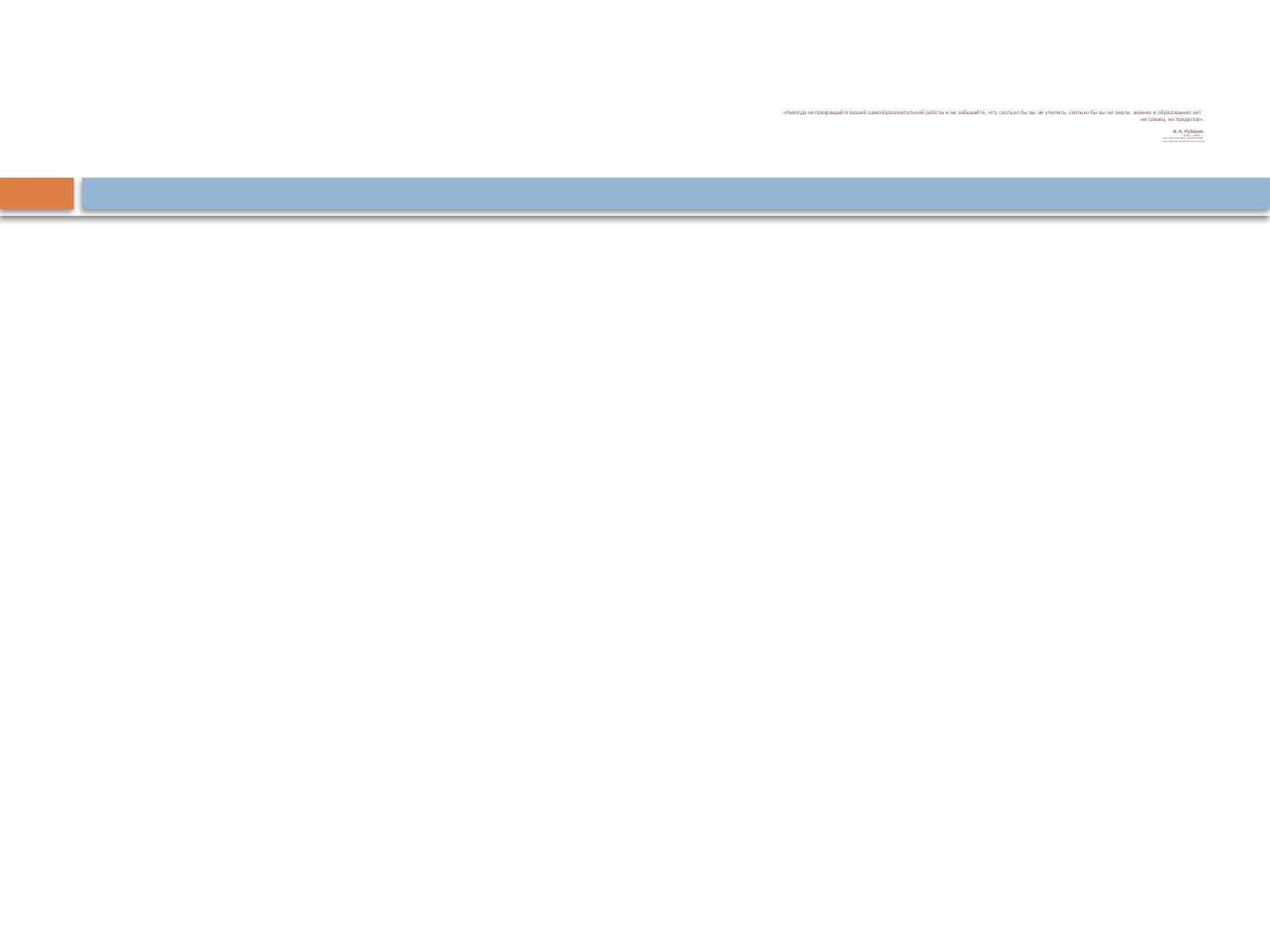

# «Никогда не прекращайте вашей самообразовательной работы и не забывайте, что, сколько бы вы ни учились, сколько бы вы ни знали, знанию и образованию нет ни границ, ни пределов». Н. А. Руба́кин  (1862—1946) — русский книговед, библиограф, популяризатор науки и писатель